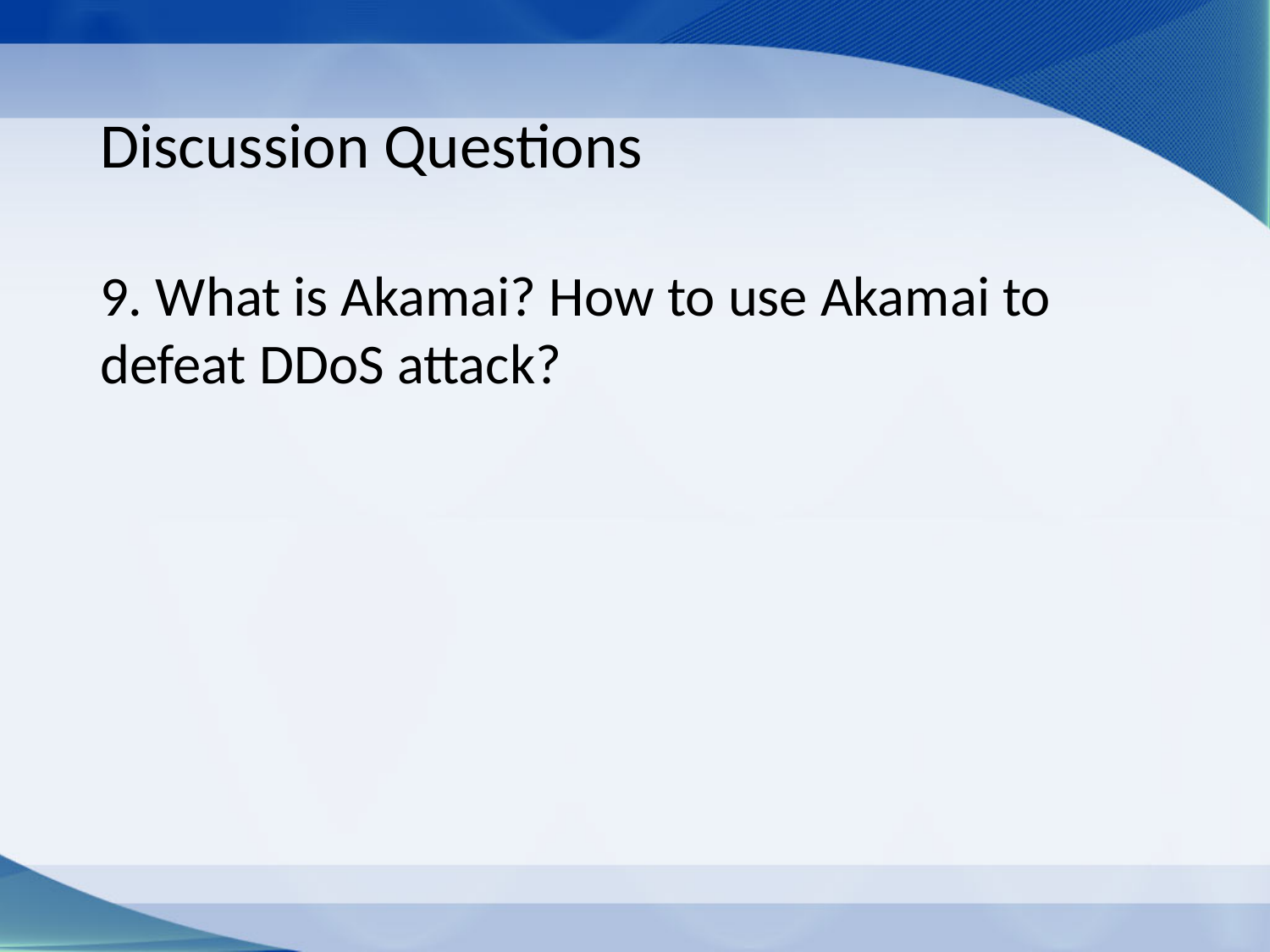

# Discussion Questions
9. What is Akamai? How to use Akamai to defeat DDoS attack?